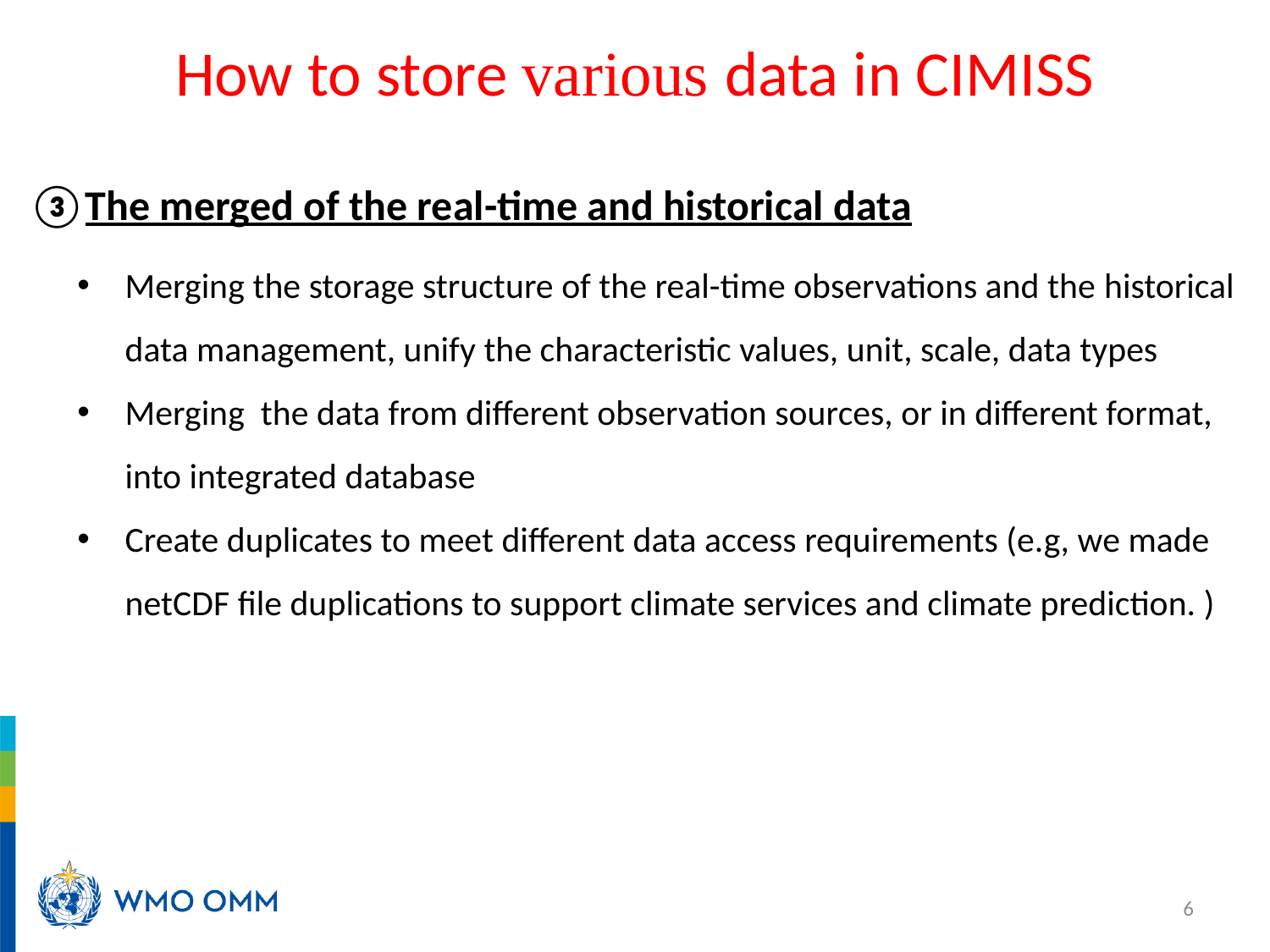

How to store various data in CIMISS
The merged of the real-time and historical data
Merging the storage structure of the real-time observations and the historical data management, unify the characteristic values, unit, scale, data types
Merging  the data from different observation sources, or in different format, into integrated database
Create duplicates to meet different data access requirements (e.g, we made netCDF file duplications to support climate services and climate prediction. )
6